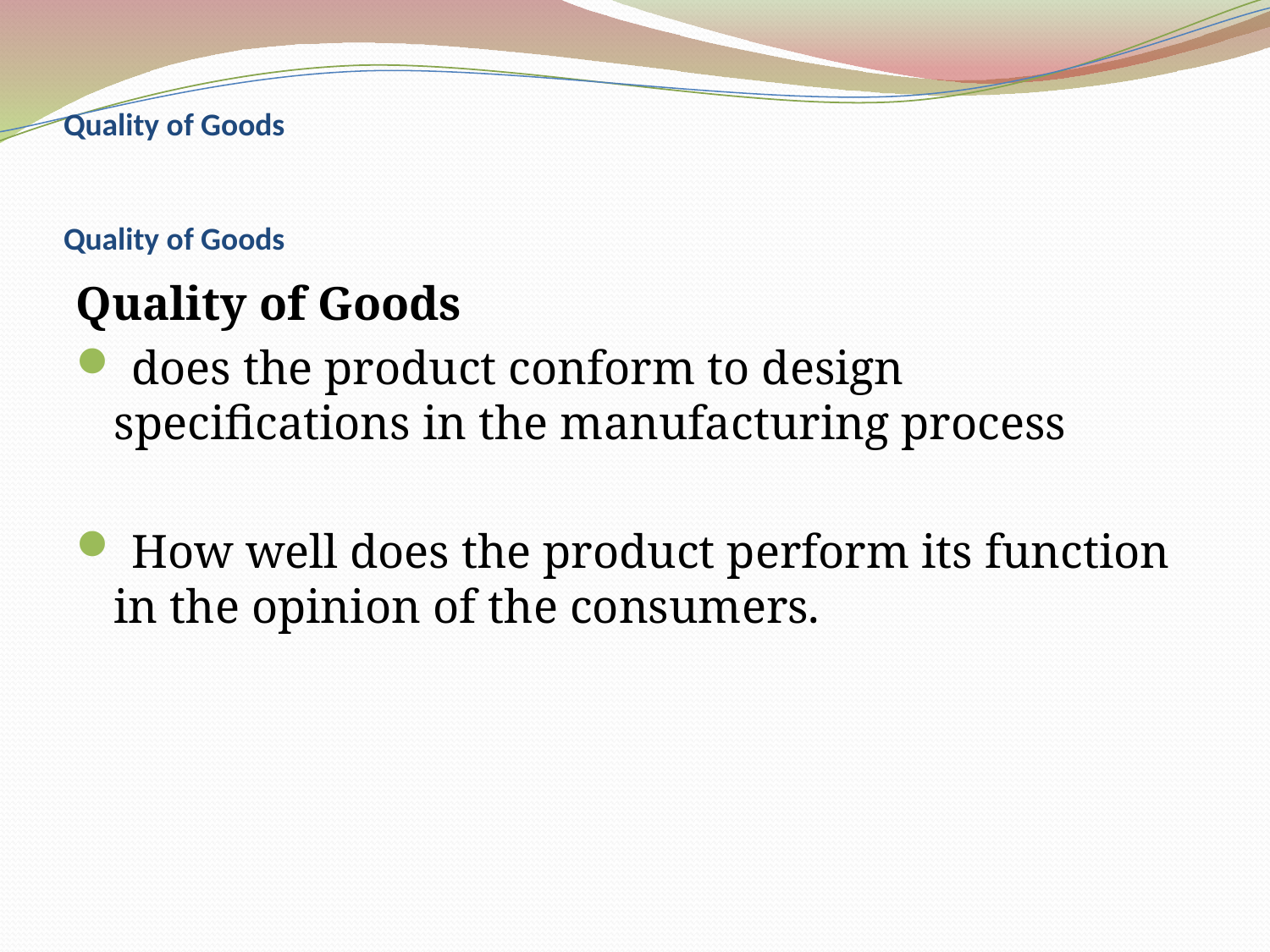

# Quality of Goods     Quality of Goods
Quality of Goods
 does the product conform to design specifications in the manufacturing process

 How well does the product perform its function in the opinion of the consumers.